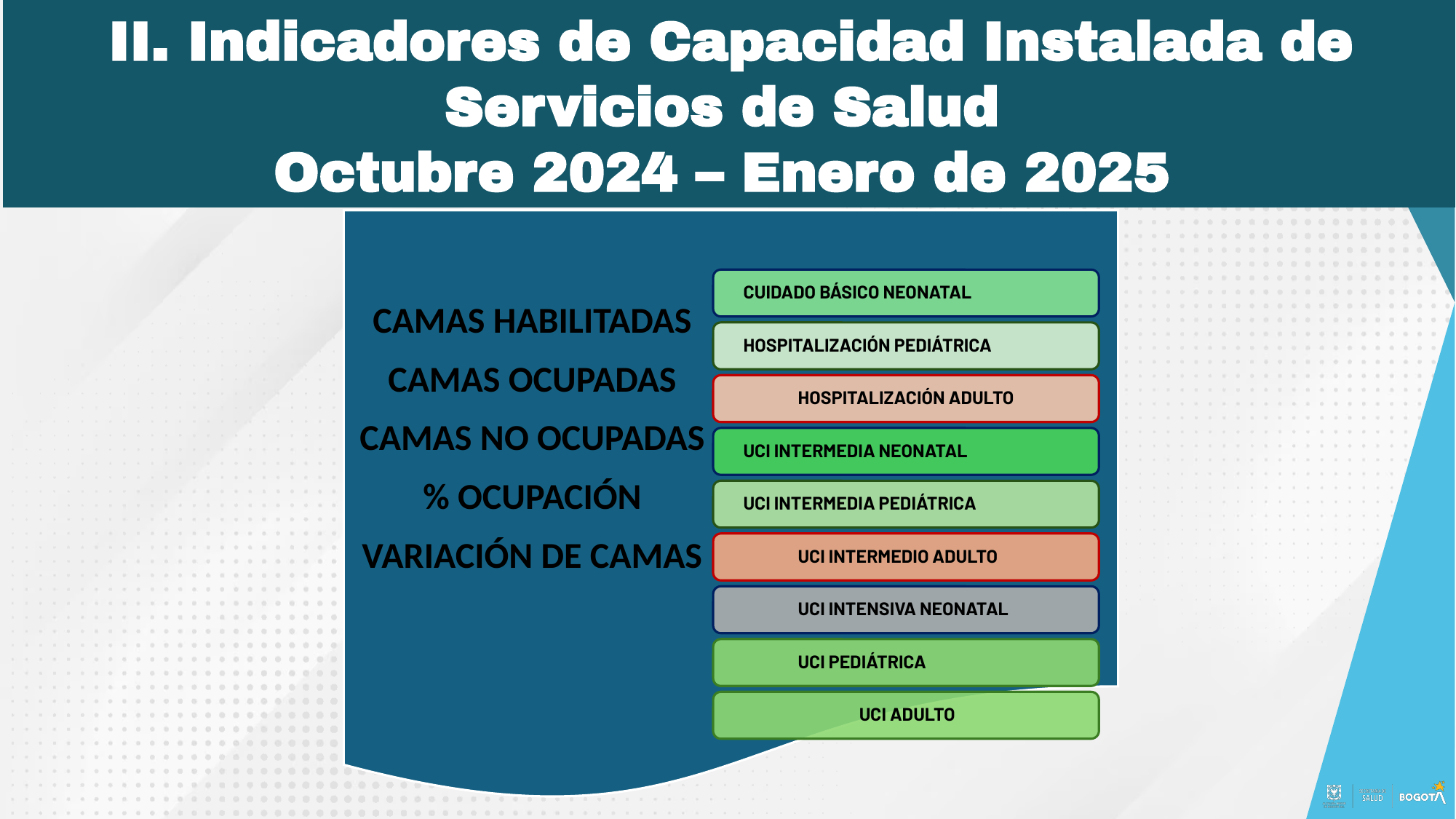

II. Indicadores de Capacidad Instalada de Servicios de Salud
Octubre 2024 – Enero de 2025
CUIDADO BÁSICO NEONATAL
HOSPITALIZACIÓN PEDIÁTRICA
HOSPITALIZACIÓN ADULTO
UCI INTERMEDIA NEONATAL
UCI INTERMEDIA PEDIÁTRICA
UCI INTERMEDIO ADULTO
UCI INTENSIVA NEONATAL
UCI PEDIÁTRICA
UCI ADULTO
CAMAS HABILITADAS
CAMAS OCUPADAS
CAMAS NO OCUPADAS
% OCUPACIÓN
VARIACIÓN DE CAMAS